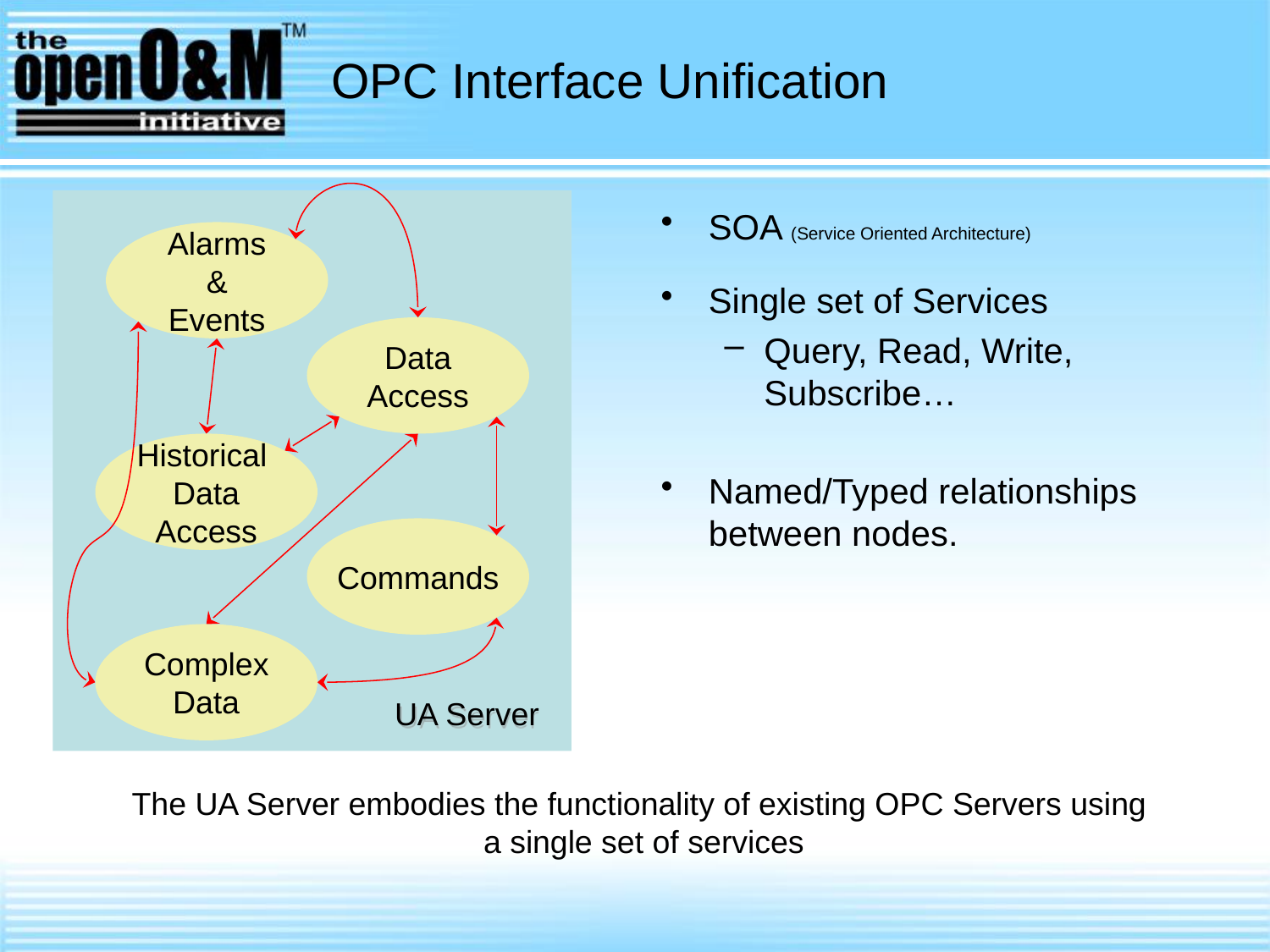

# OPC Interface Unification

SOA (Service Oriented Architecture)

Single set of Services
Query, Read, Write, Subscribe…

Named/Typed relationships between nodes.
Alarms
&
Events
Data
Access
Historical
Data
Access
Commands
Complex
Data
UA Server
The UA Server embodies the functionality of existing OPC Servers using
a single set of services